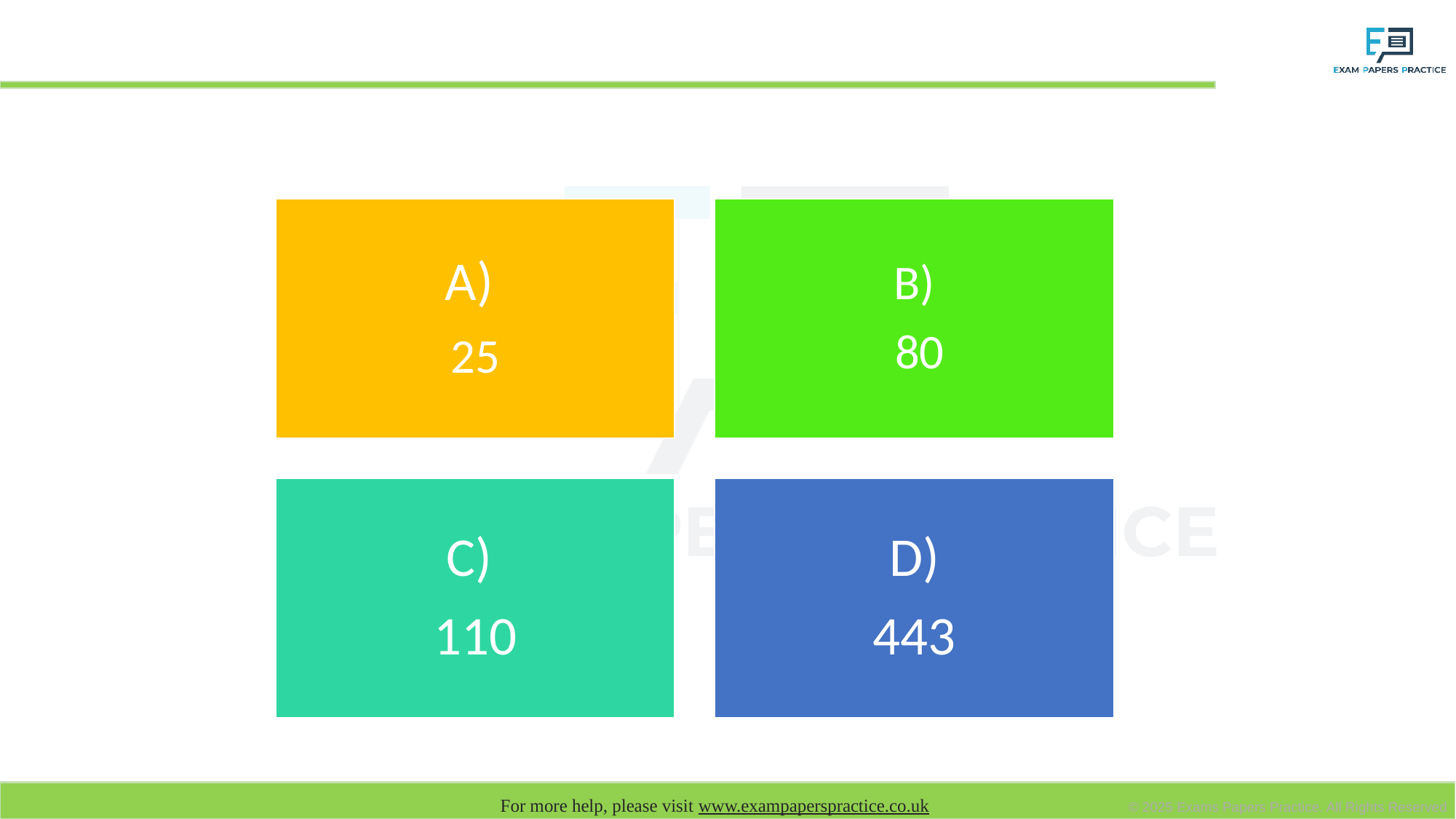

# Which port is typically associated with HTTPS?
A)
25
B)
 80
C)
110
D)
443